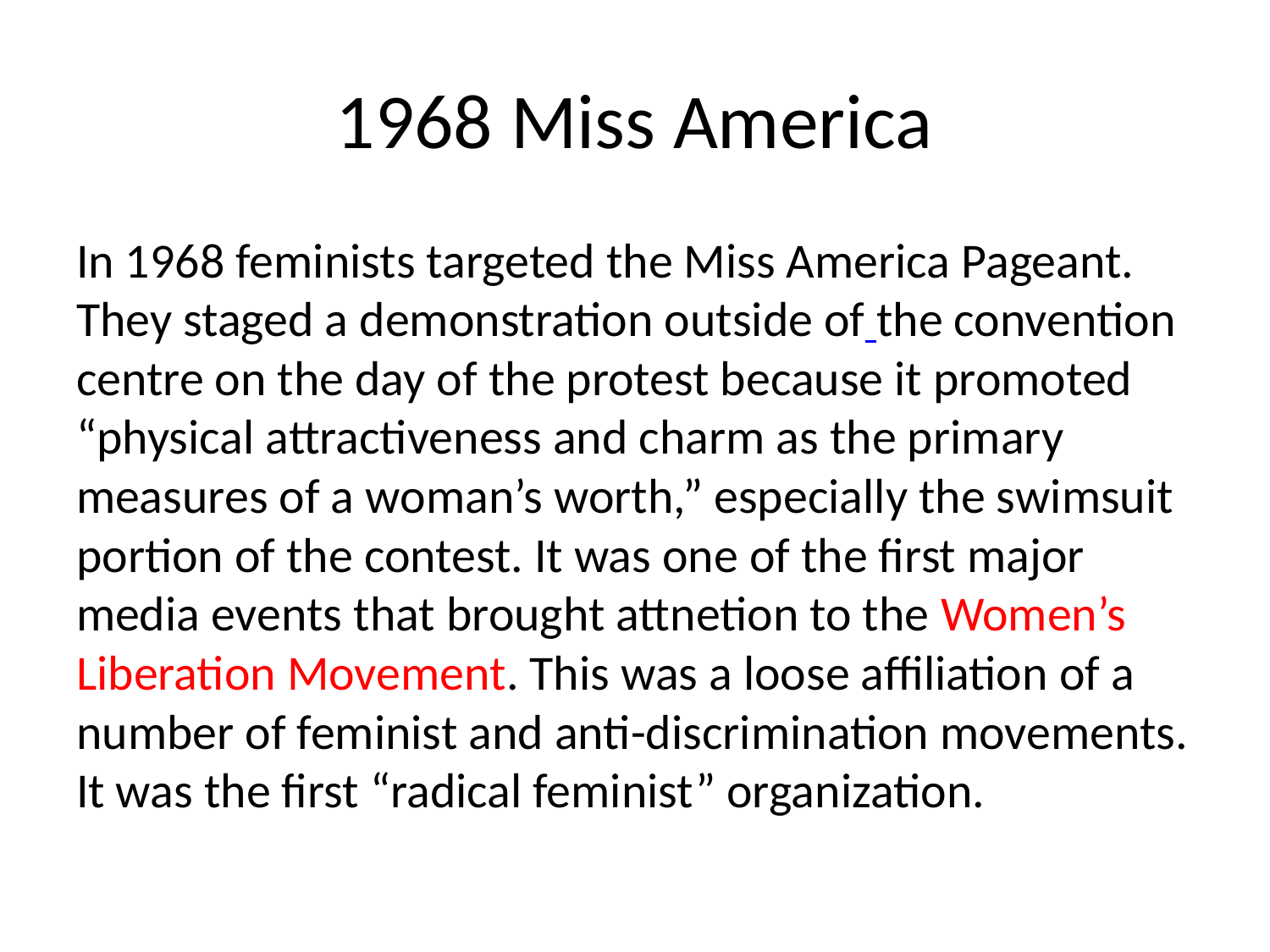

# 1968 Miss America
In 1968 feminists targeted the Miss America Pageant. They staged a demonstration outside of the convention centre on the day of the protest because it promoted “physical attractiveness and charm as the primary measures of a woman’s worth,” especially the swimsuit portion of the contest. It was one of the first major media events that brought attnetion to the Women’s Liberation Movement. This was a loose affiliation of a number of feminist and anti-discrimination movements. It was the first “radical feminist” organization.